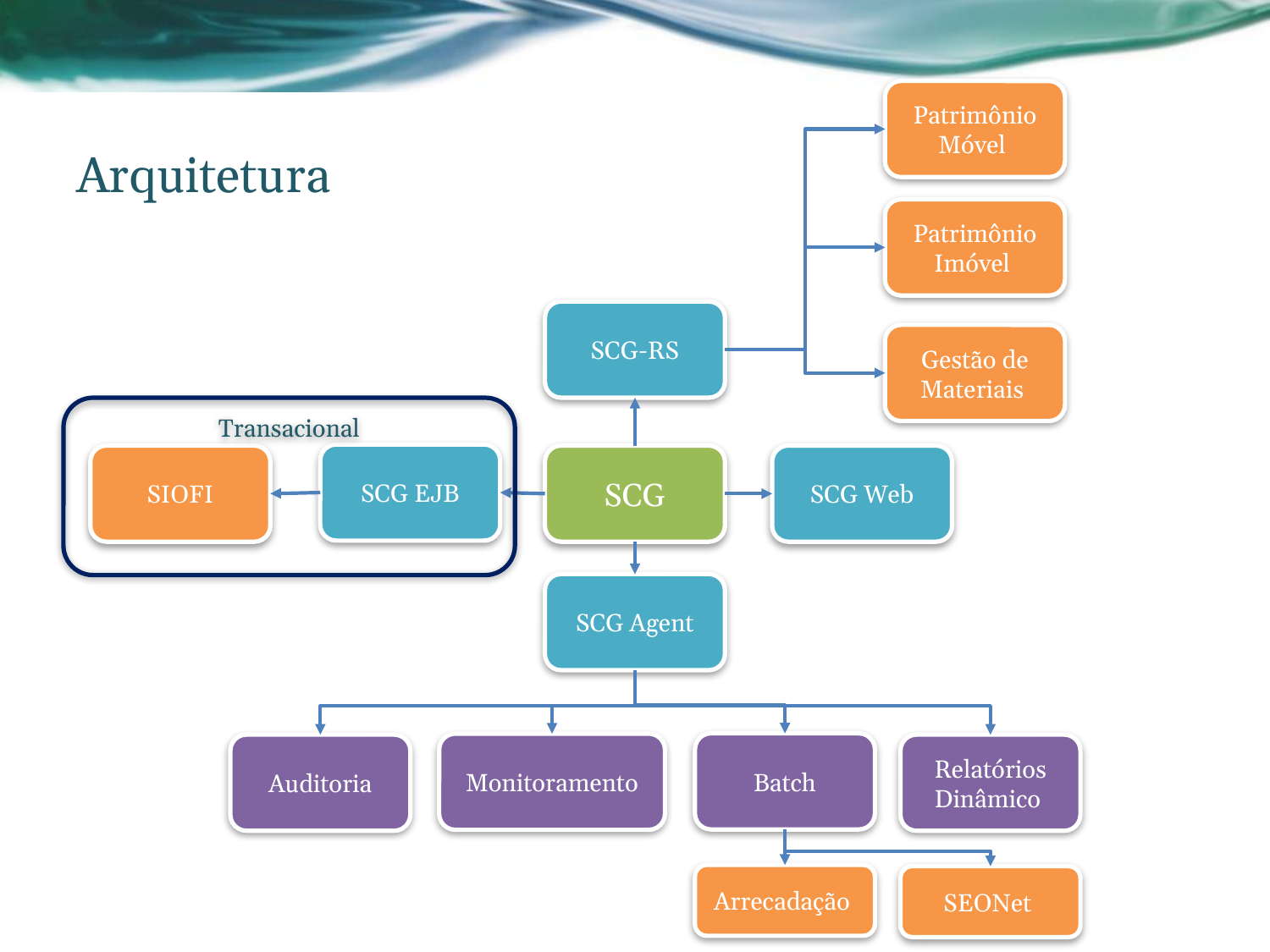

# Arquitetura
Patrimônio Móvel
Patrimônio Imóvel
SCG-RS
Gestão de Materiais
Transacional
SCG EJB
SIOFI
SCG
SCG Web
SCG Agent
Batch
Monitoramento
Auditoria
Relatórios Dinâmico
Arrecadação
SEONet